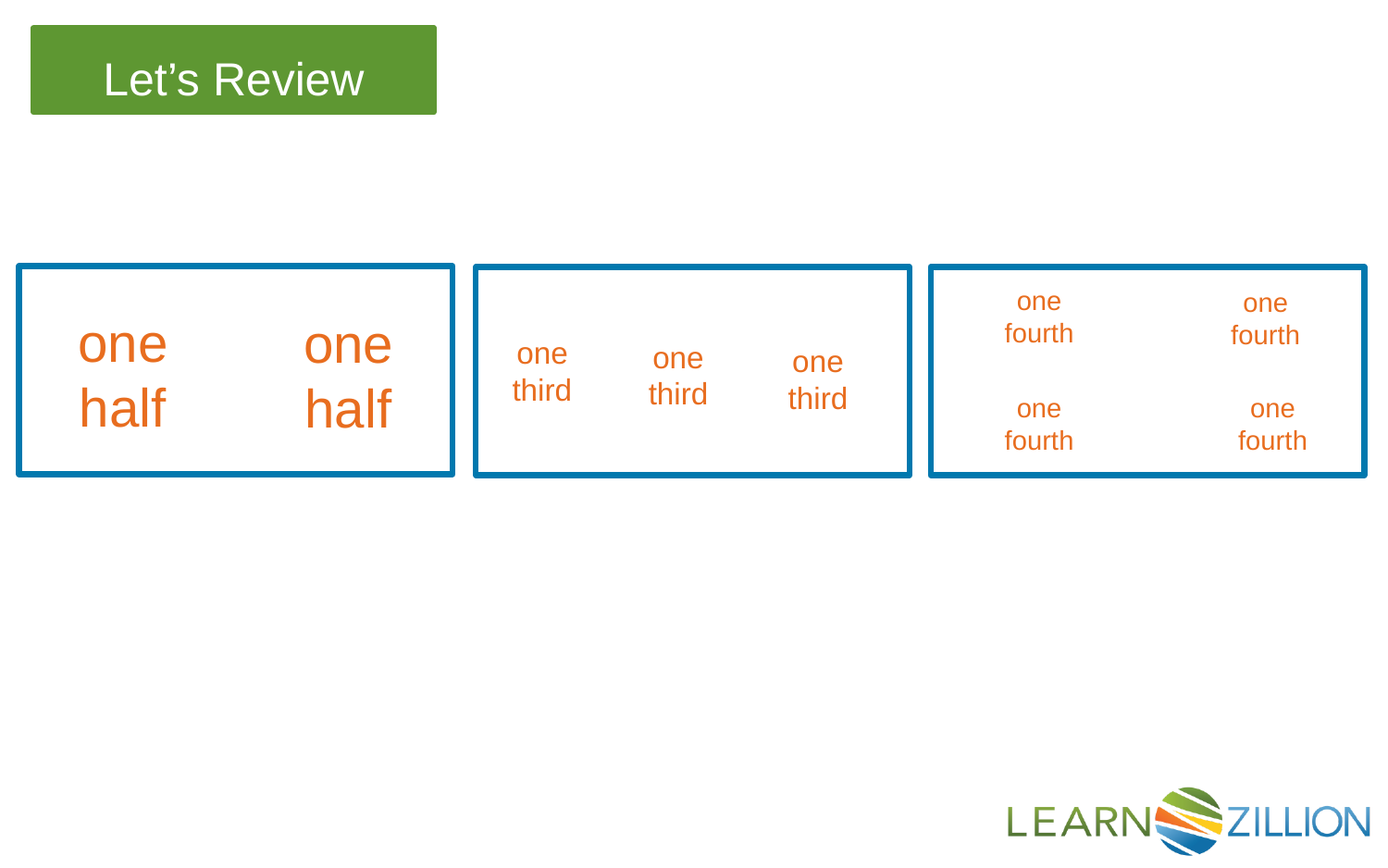

one fourth
one fourth
one half
one half
one third
one third
one third
one fourth
one fourth